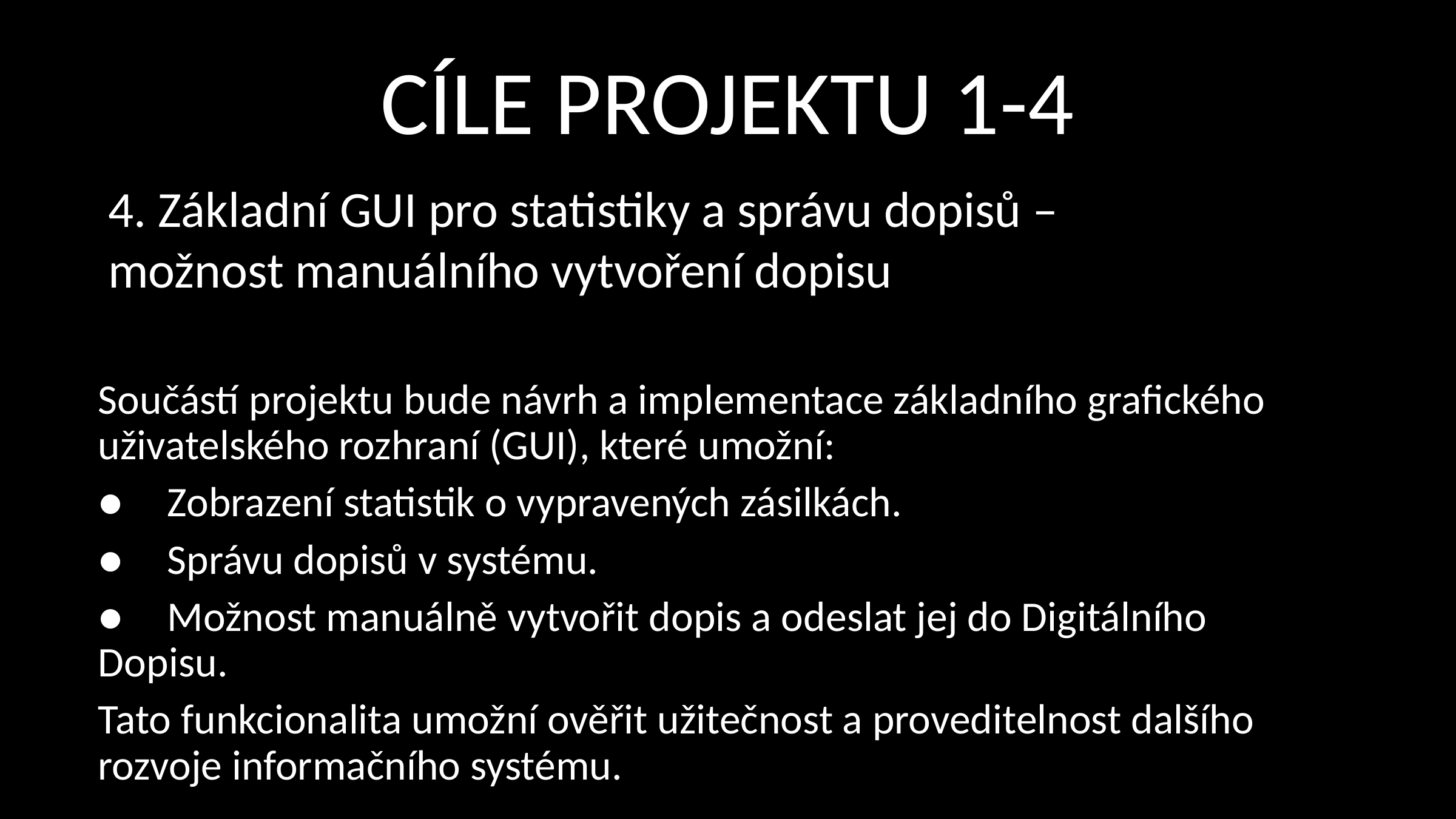

# CÍLE PROJEKTU 1-4

4. Základní GUI pro statistiky a správu dopisů – možnost manuálního vytvoření dopisu

Součástí projektu bude návrh a implementace základního grafického uživatelského rozhraní (GUI), které umožní:
●	Zobrazení statistik o vypravených zásilkách.
●	Správu dopisů v systému.
●	Možnost manuálně vytvořit dopis a odeslat jej do Digitálního Dopisu.
Tato funkcionalita umožní ověřit užitečnost a proveditelnost dalšího rozvoje informačního systému.